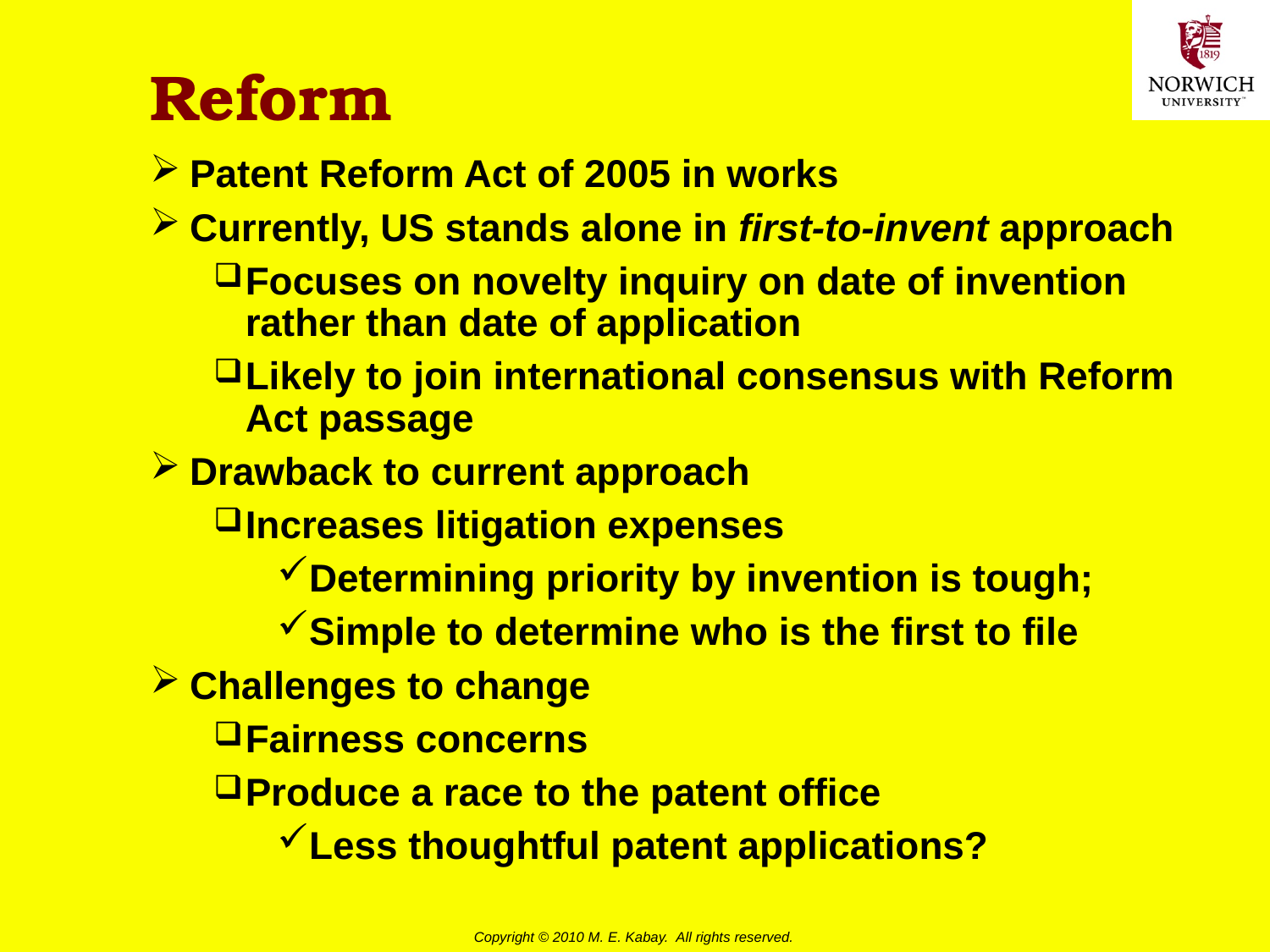

# Reform
Patent Reform Act of 2005 in works
Currently, US stands alone in first-to-invent approach
Focuses on novelty inquiry on date of invention rather than date of application
Likely to join international consensus with Reform Act passage
Drawback to current approach
Increases litigation expenses
Determining priority by invention is tough;
Simple to determine who is the first to file
Challenges to change
Fairness concerns
Produce a race to the patent office
Less thoughtful patent applications?